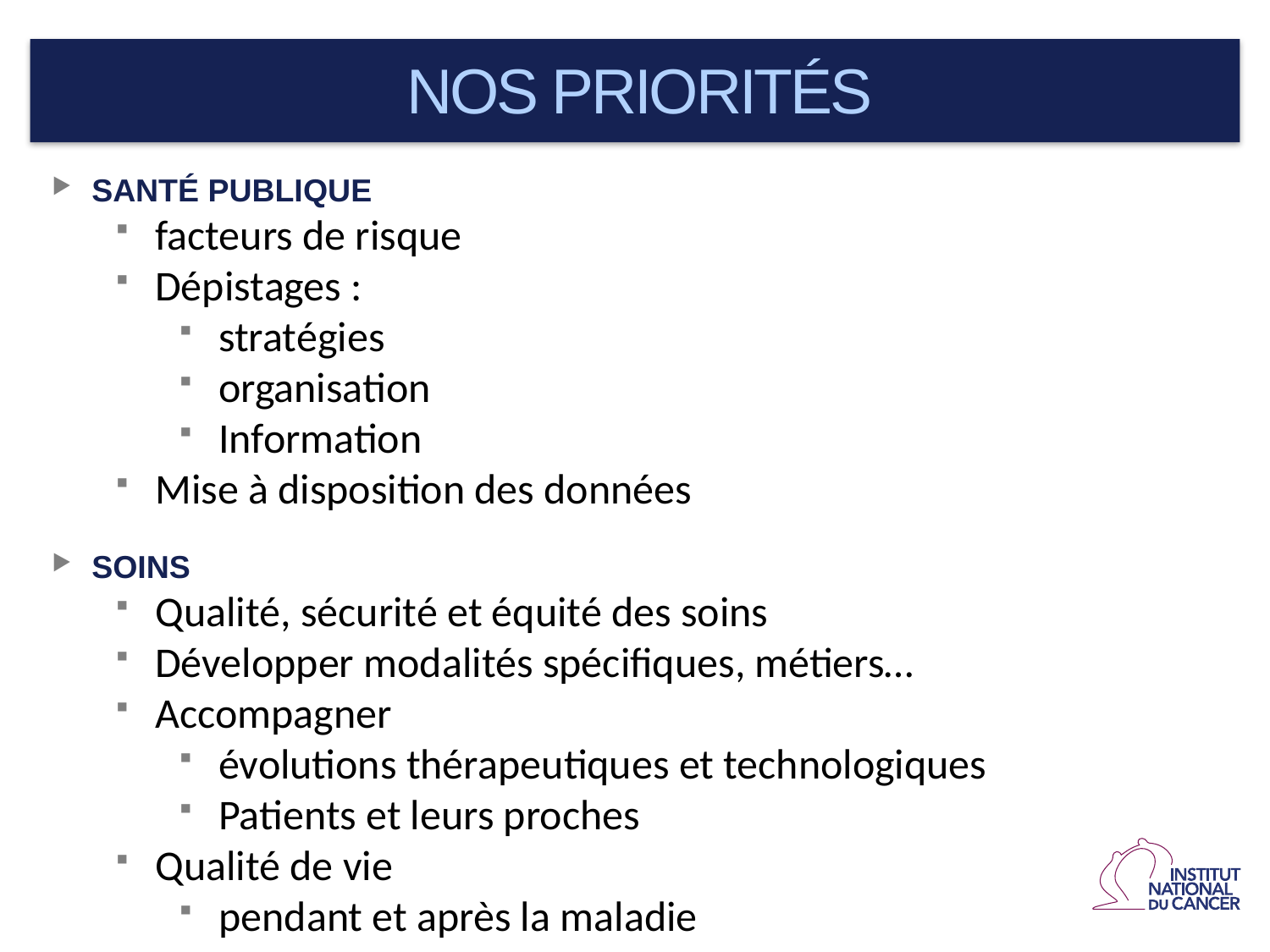

NOS PRIORITÉS
SANTÉ PUBLIQUE
facteurs de risque
Dépistages :
stratégies
organisation
Information
Mise à disposition des données

SOINS
Qualité, sécurité et équité des soins
Développer modalités spécifiques, métiers…
Accompagner
évolutions thérapeutiques et technologiques
Patients et leurs proches
Qualité de vie
pendant et après la maladie